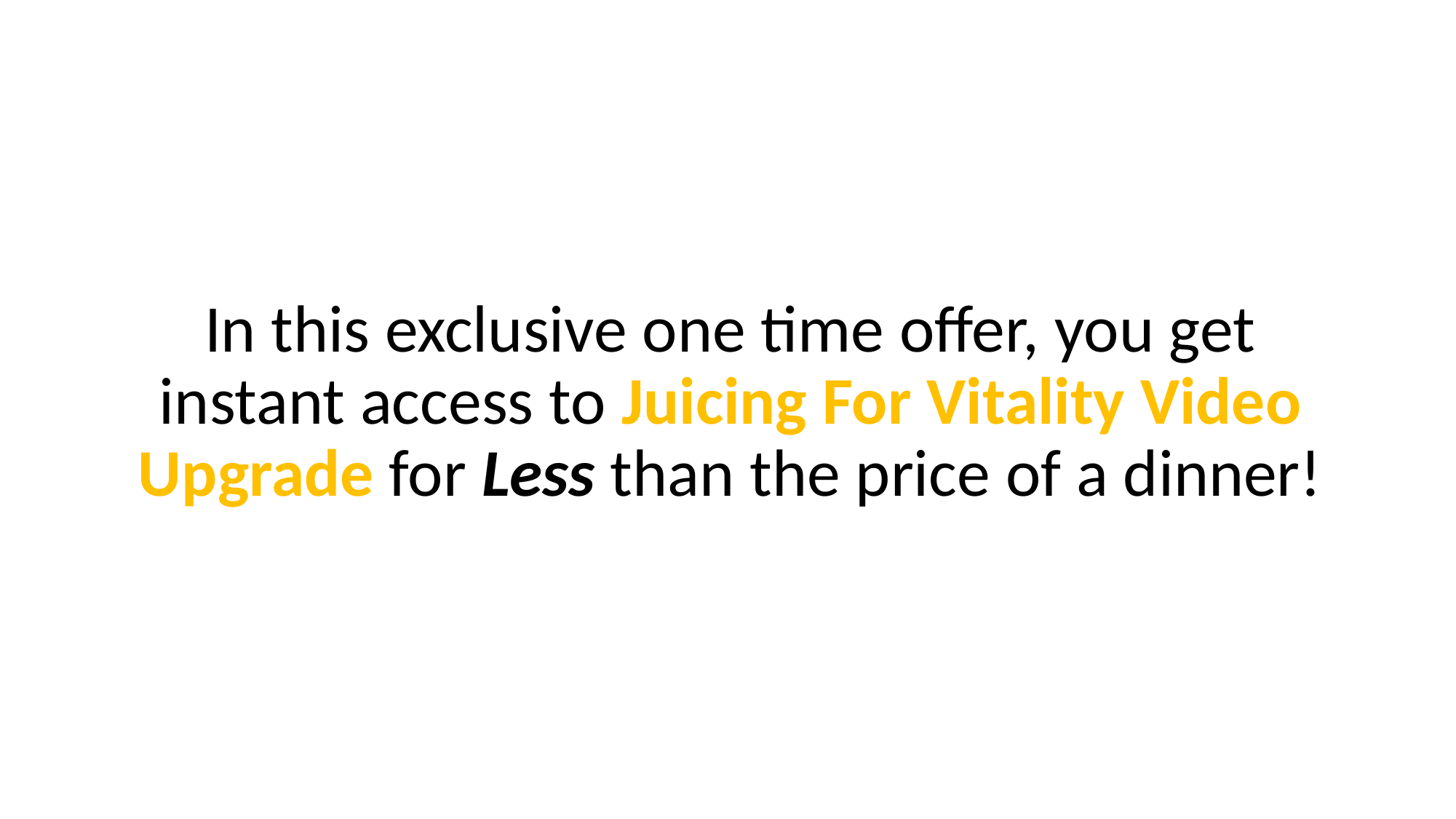

In this exclusive one time offer, you get instant access to Juicing For Vitality Video Upgrade for Less than the price of a dinner!